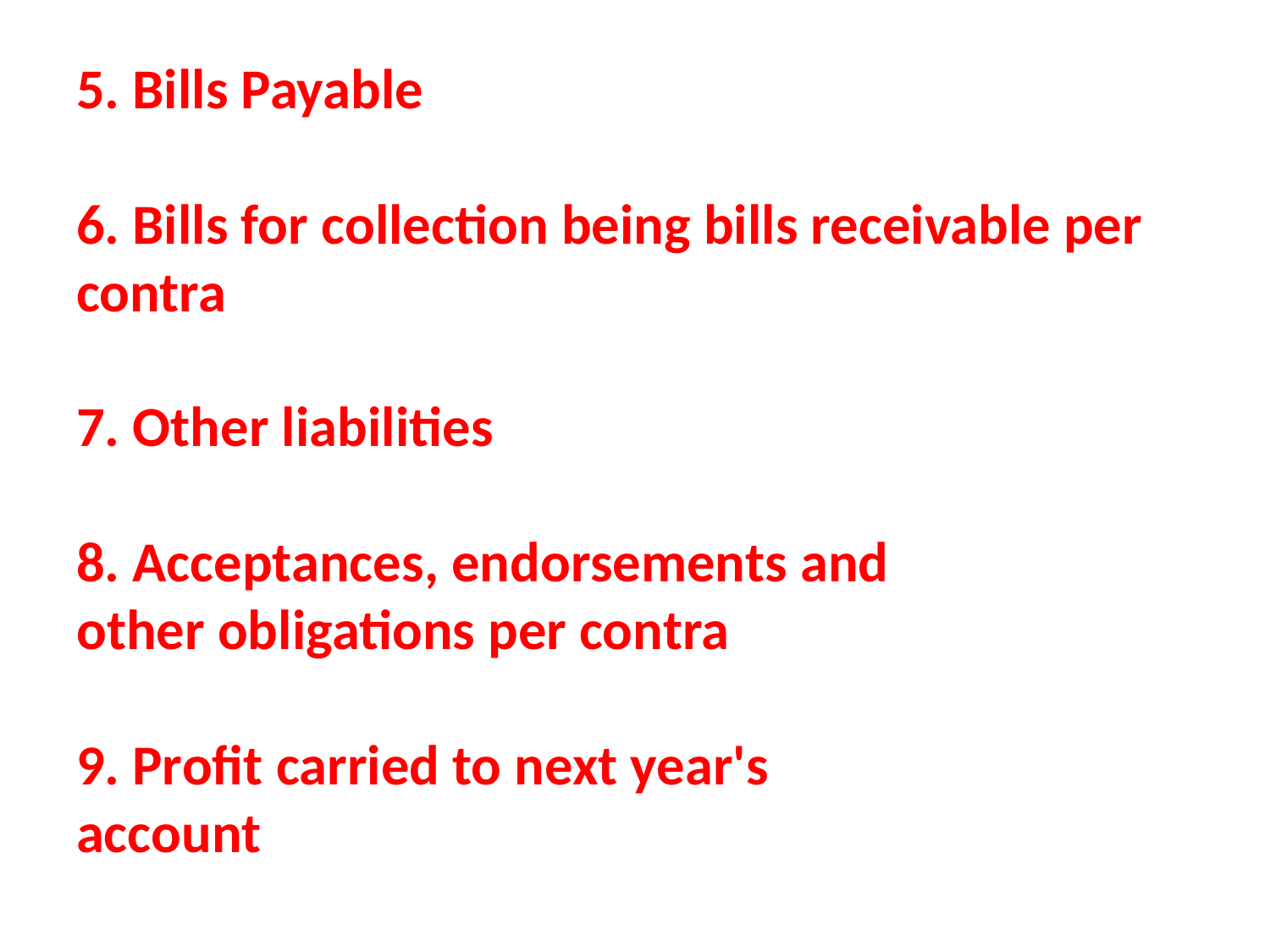

# 5. Bills Payable 6. Bills for collection being bills receivable per contra 7. Other liabilities 8. Acceptances, endorsements and other obligations per contra 9. Profit carried to next year's account